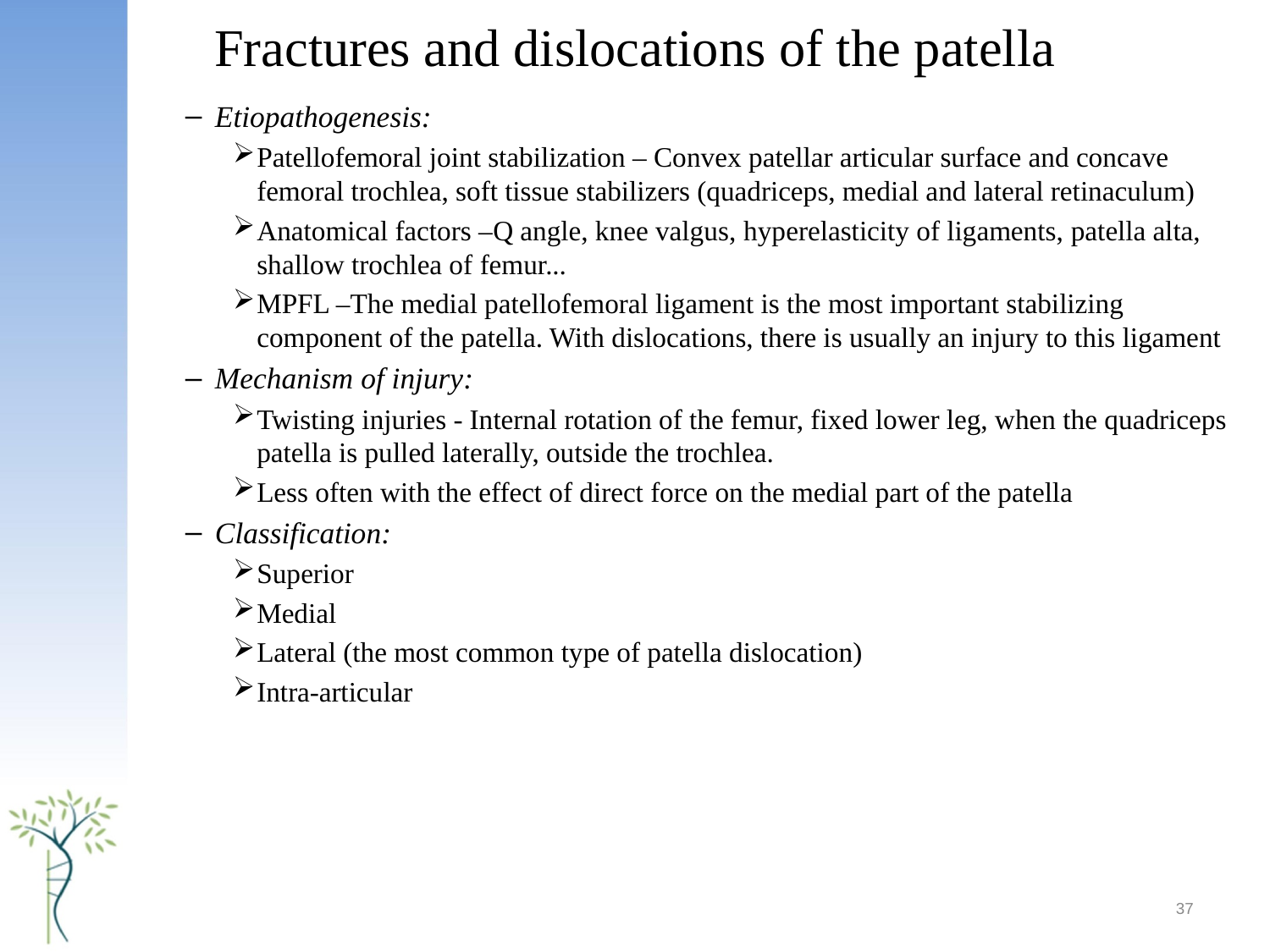

# Fractures and dislocations of the patella
Etiopathogenesis:
Patellofemoral joint stabilization – Convex patellar articular surface and concave femoral trochlea, soft tissue stabilizers (quadriceps, medial and lateral retinaculum)
Anatomical factors –Q angle, knee valgus, hyperelasticity of ligaments, patella alta, shallow trochlea of ​​femur...
MPFL –The medial patellofemoral ligament is the most important stabilizing component of the patella. With dislocations, there is usually an injury to this ligament
Mechanism of injury:
Twisting injuries - Internal rotation of the femur, fixed lower leg, when the quadriceps patella is pulled laterally, outside the trochlea.
Less often with the effect of direct force on the medial part of the patella
Classification:
Superior
Medial
Lateral (the most common type of patella dislocation)
Intra-articular
37